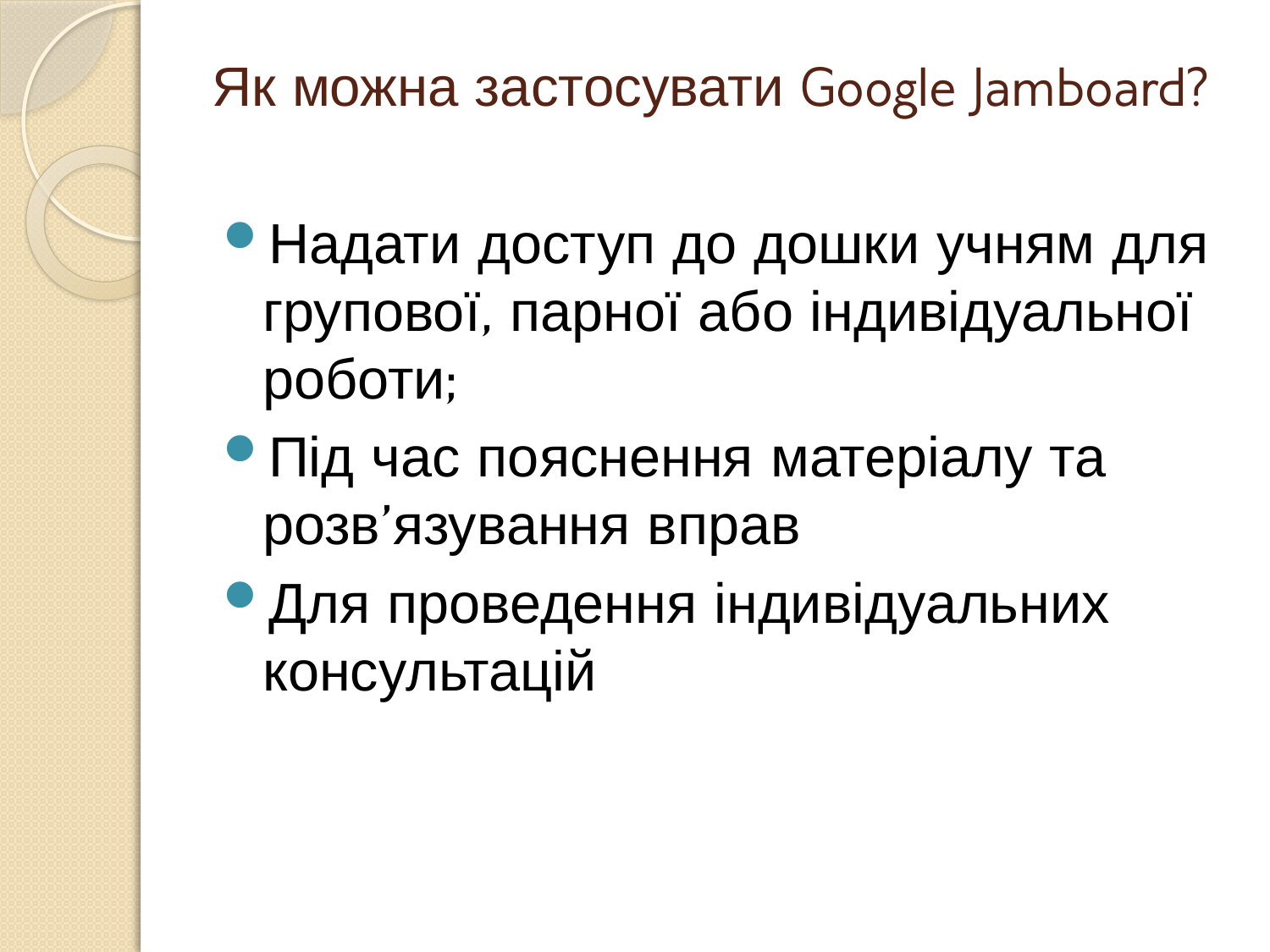

# Як можна застосувати Google Jamboard?
Надати доступ до дошки учням для групової, парної або індивідуальної роботи;
Під час пояснення матеріалу та розв’язування вправ
Для проведення індивідуальних консультацій